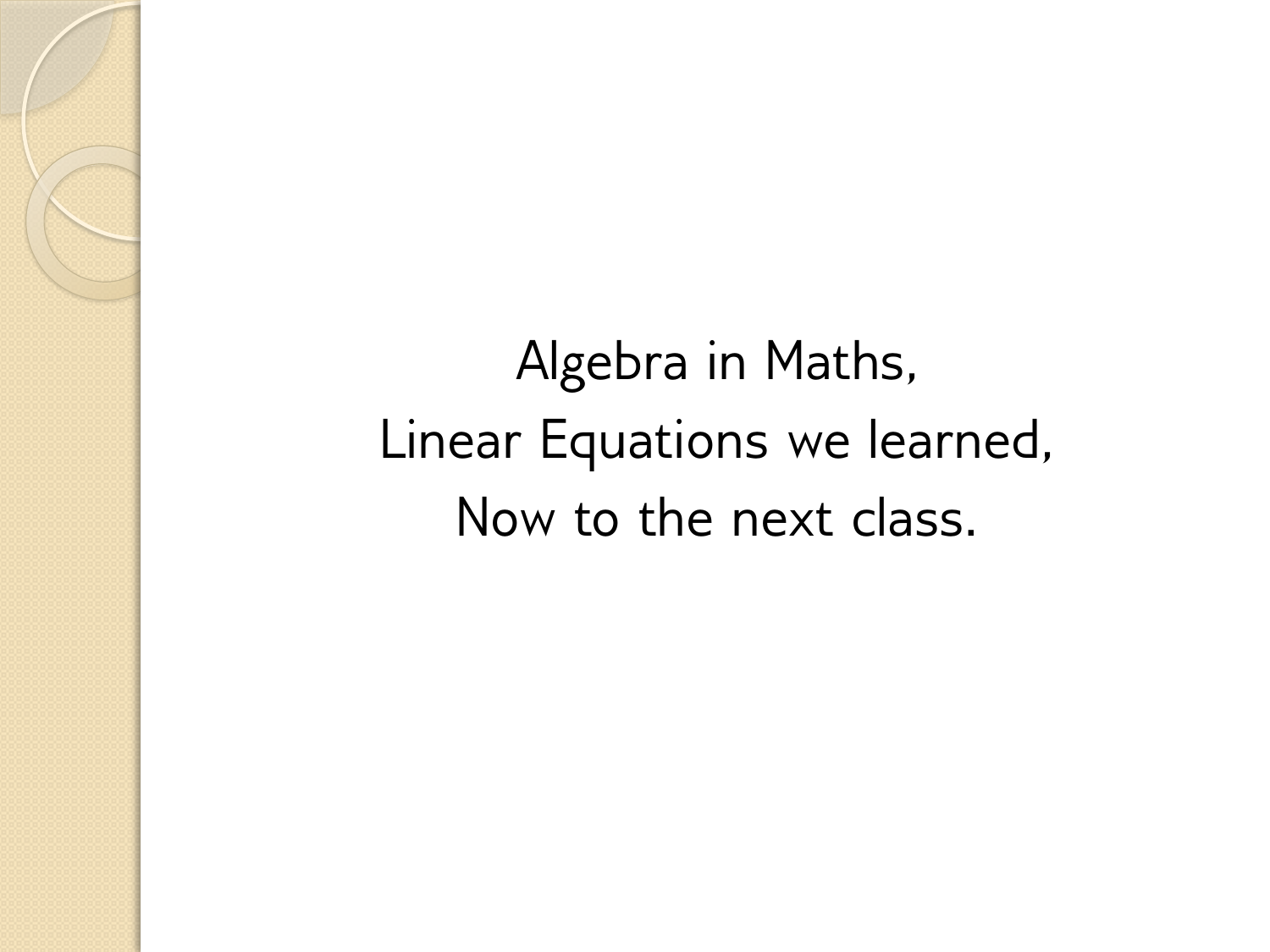

Algebra in Maths,
Linear Equations we learned,
Now to the next class.